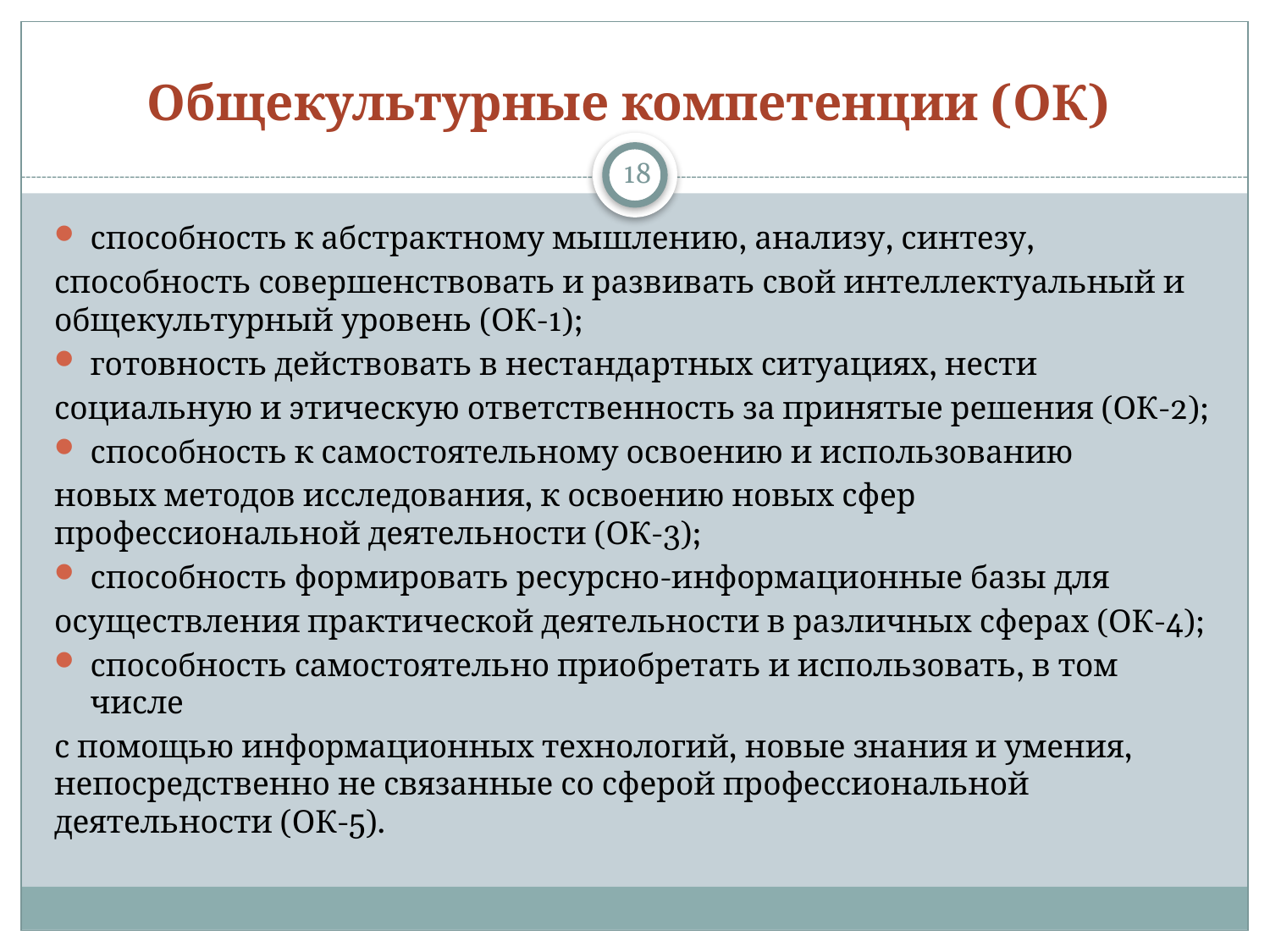

# Общекультурные компетенции (ОК)
18
способность к абстрактному мышлению, анализу, синтезу,
способность совершенствовать и развивать свой интеллектуальный и общекультурный уровень (ОК-1);
готовность действовать в нестандартных ситуациях, нести
социальную и этическую ответственность за принятые решения (ОК-2);
способность к самостоятельному освоению и использованию
новых методов исследования, к освоению новых сфер профессиональной деятельности (ОК-3);
способность формировать ресурсно-информационные базы для
осуществления практической деятельности в различных сферах (ОК-4);
способность самостоятельно приобретать и использовать, в том числе
с помощью информационных технологий, новые знания и умения, непосредственно не связанные со сферой профессиональной деятельности (ОК-5).